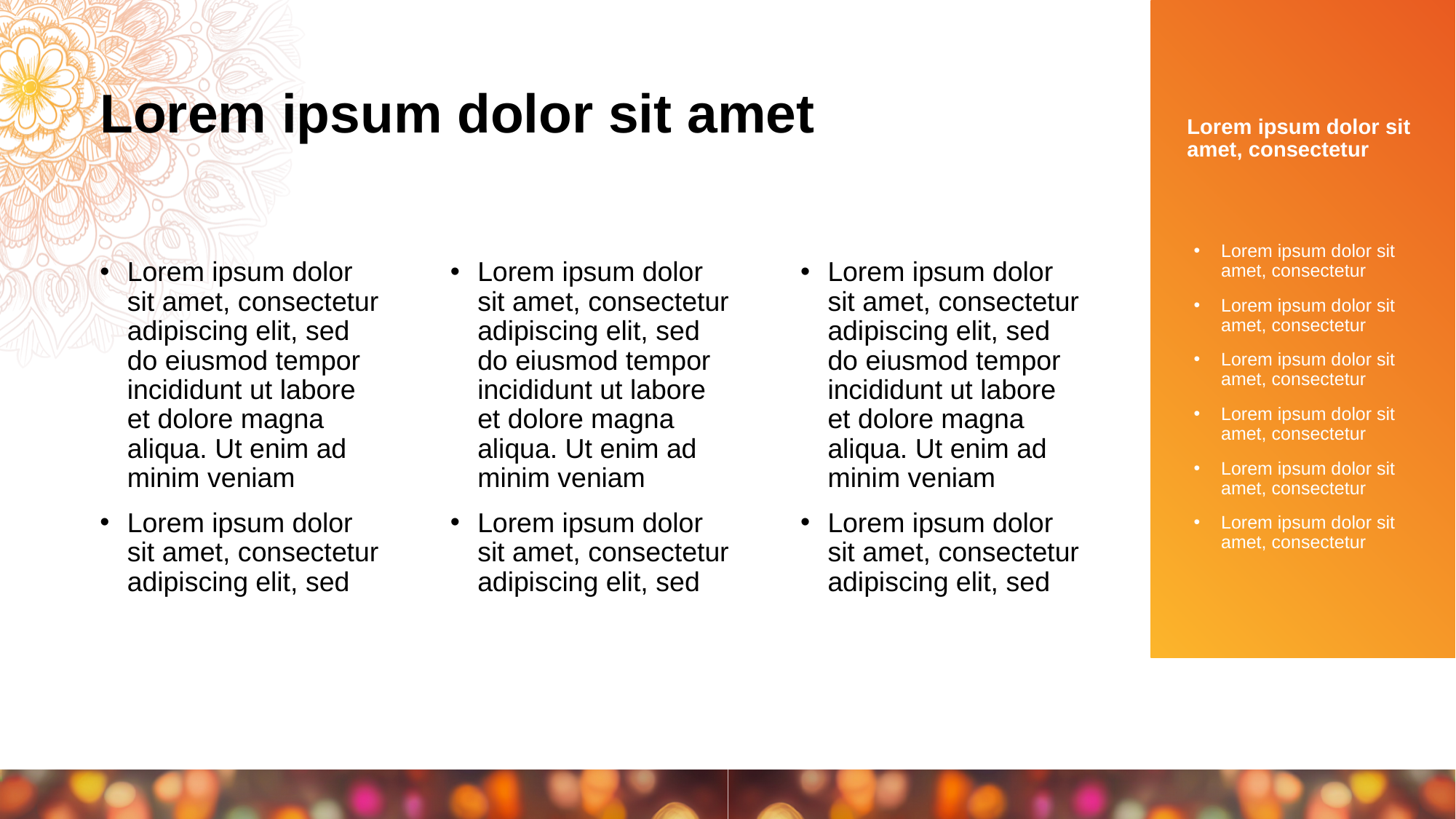

# Lorem ipsum dolor sit amet
Lorem ipsum dolor sit amet, consectetur
Lorem ipsum dolor sit amet, consectetur
Lorem ipsum dolor sit amet, consectetur
Lorem ipsum dolor sit amet, consectetur
Lorem ipsum dolor sit amet, consectetur
Lorem ipsum dolor sit amet, consectetur
Lorem ipsum dolor sit amet, consectetur
Lorem ipsum dolor sit amet, consectetur adipiscing elit, sed do eiusmod tempor incididunt ut labore et dolore magna aliqua. Ut enim ad minim veniam
Lorem ipsum dolor sit amet, consectetur adipiscing elit, sed
Lorem ipsum dolor sit amet, consectetur adipiscing elit, sed do eiusmod tempor incididunt ut labore et dolore magna aliqua. Ut enim ad minim veniam
Lorem ipsum dolor sit amet, consectetur adipiscing elit, sed
Lorem ipsum dolor sit amet, consectetur adipiscing elit, sed do eiusmod tempor incididunt ut labore et dolore magna aliqua. Ut enim ad minim veniam
Lorem ipsum dolor sit amet, consectetur adipiscing elit, sed